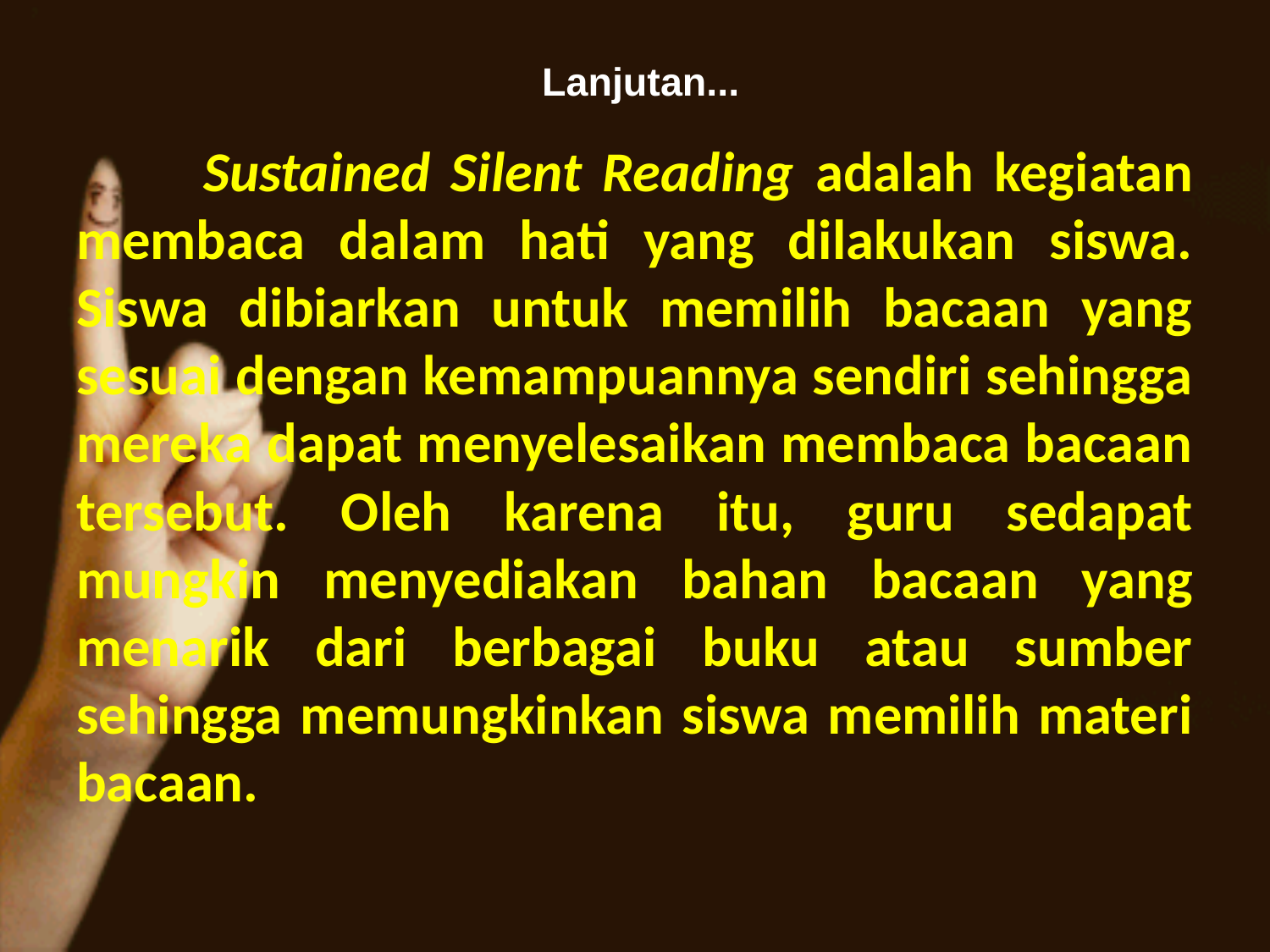

# Lanjutan...
	Sustained Silent Reading adalah kegiatan membaca dalam hati yang dilakukan siswa. Siswa dibiarkan untuk memilih bacaan yang sesuai dengan kemampuannya sendiri sehingga mereka dapat menyelesaikan membaca bacaan tersebut. Oleh karena itu, guru sedapat mungkin menyediakan bahan bacaan yang menarik dari berbagai buku atau sumber sehingga memungkinkan siswa memilih materi bacaan.